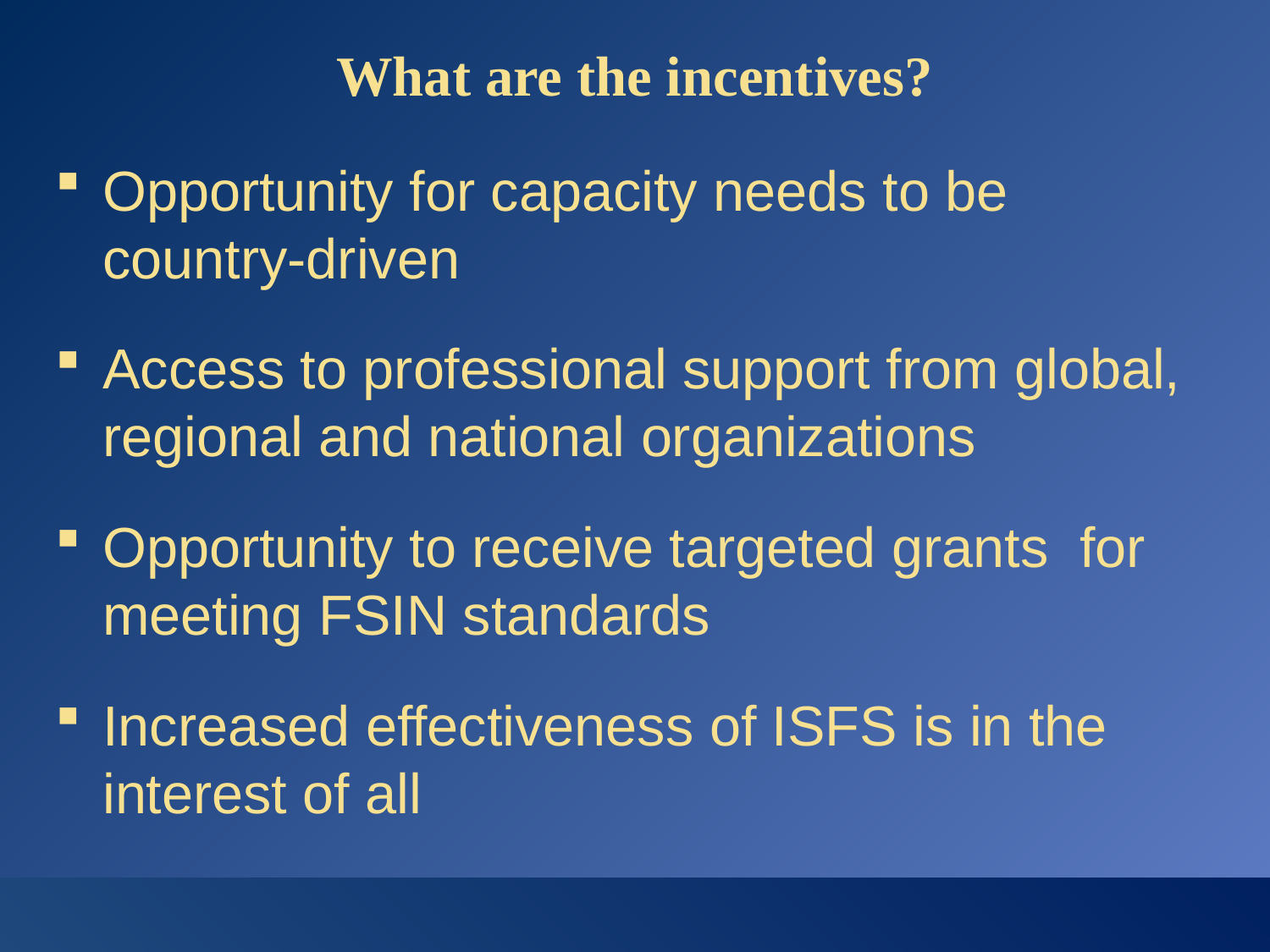

# What are the incentives?
Opportunity for capacity needs to be country-driven
Access to professional support from global, regional and national organizations
Opportunity to receive targeted grants  for meeting FSIN standards
Increased effectiveness of ISFS is in the interest of all